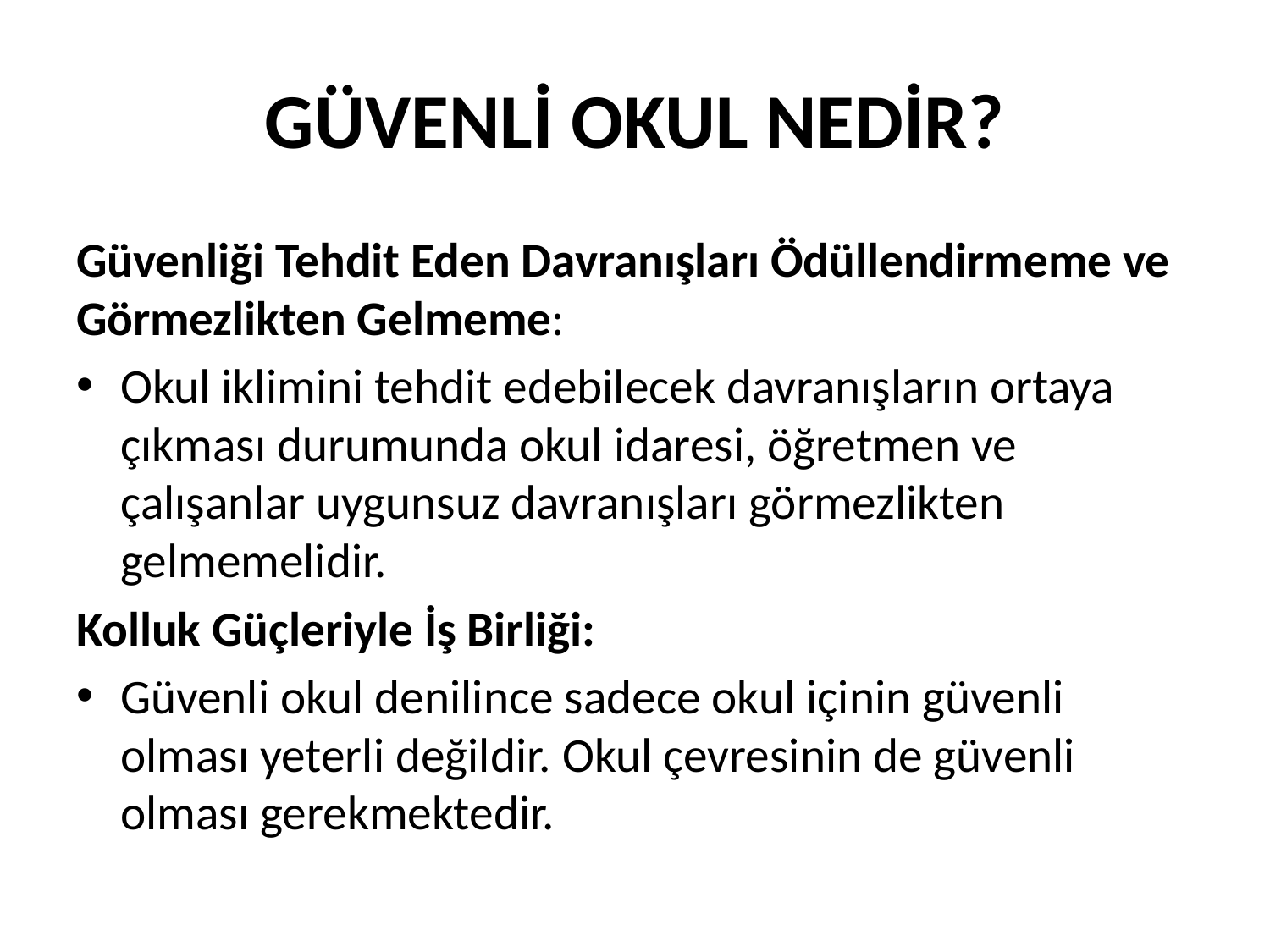

# GÜVENLİ OKUL NEDİR?
Güvenliği Tehdit Eden Davranışları Ödüllendirmeme ve Görmezlikten Gelmeme:
Okul iklimini tehdit edebilecek davranışların ortaya çıkması durumunda okul idaresi, öğretmen ve çalışanlar uygunsuz davranışları görmezlikten gelmemelidir.
Kolluk Güçleriyle İş Birliği:
Güvenli okul denilince sadece okul içinin güvenli olması yeterli değildir. Okul çevresinin de güvenli olması gerekmektedir.